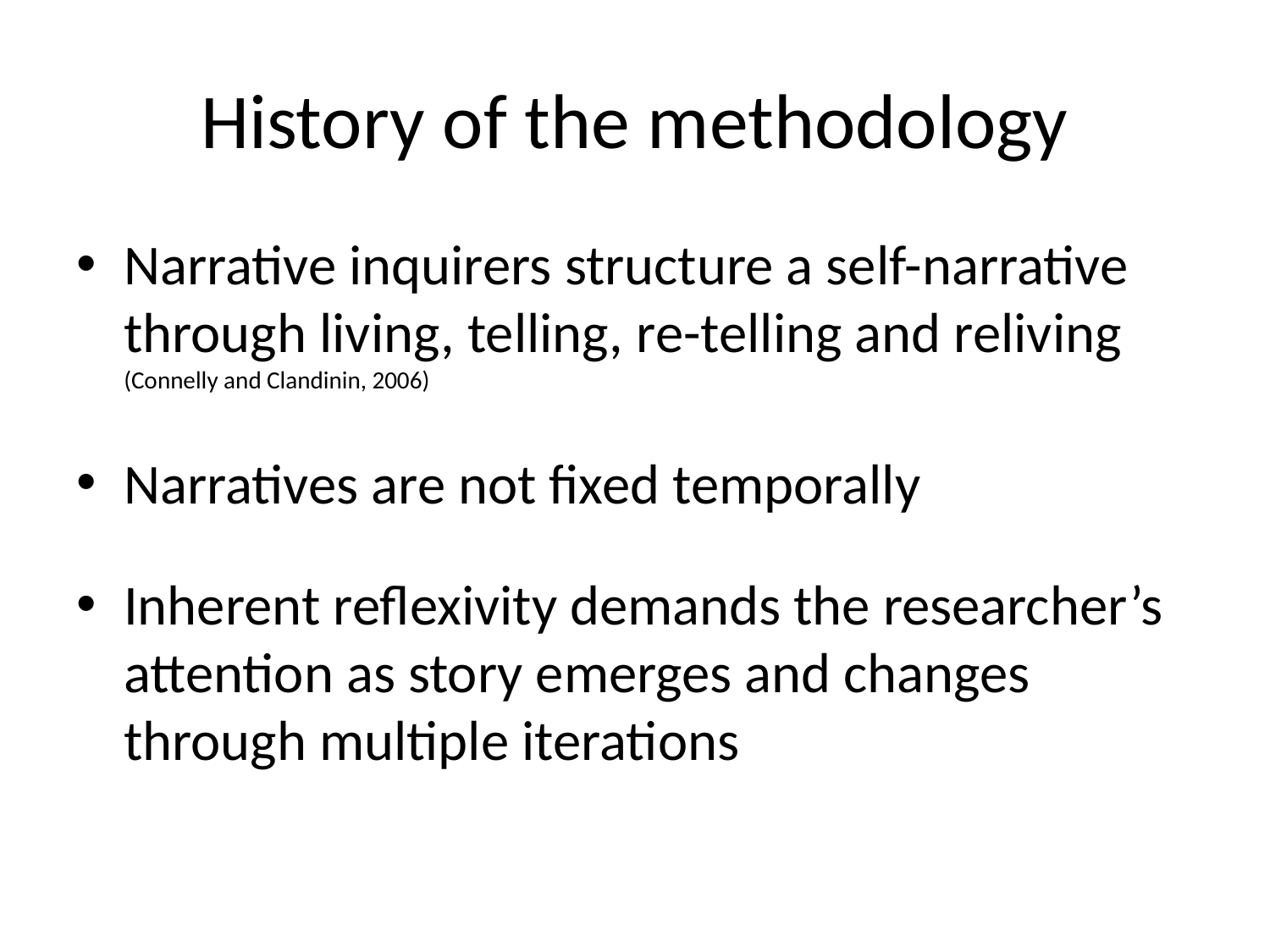

# History of the methodology
Narrative inquirers structure a self-narrative through living, telling, re-telling and reliving (Connelly and Clandinin, 2006)
Narratives are not fixed temporally
Inherent reflexivity demands the researcher’s attention as story emerges and changes through multiple iterations